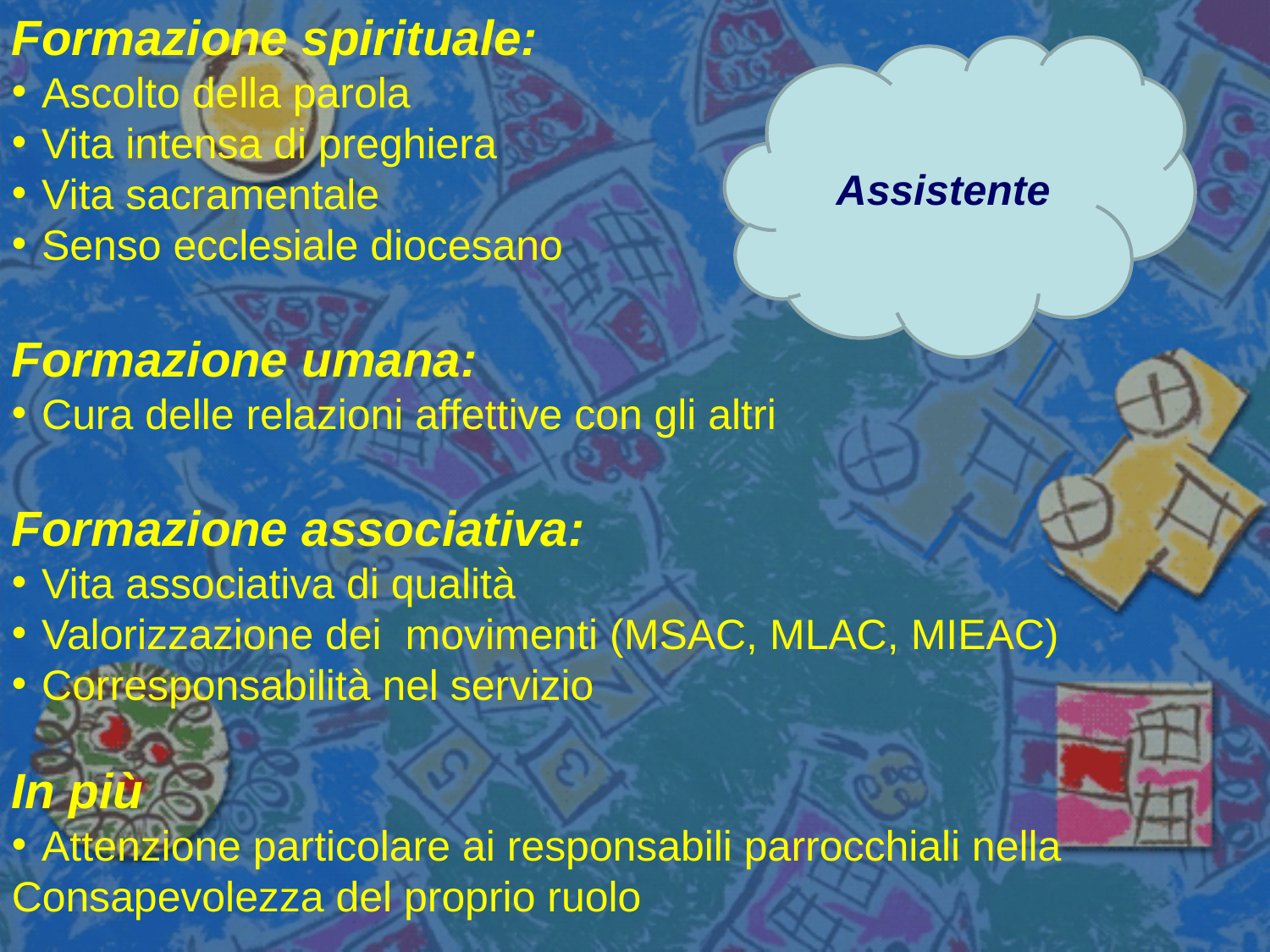

Formazione spirituale:
Ascolto della parola
Vita intensa di preghiera
Vita sacramentale
Senso ecclesiale diocesano

Formazione umana:
Cura delle relazioni affettive con gli altri

Formazione associativa:
Vita associativa di qualità
Valorizzazione dei  movimenti (MSAC, MLAC, MIEAC)
Corresponsabilità nel servizio

In più
Attenzione particolare ai responsabili parrocchiali nella
Consapevolezza del proprio ruolo
Assistente